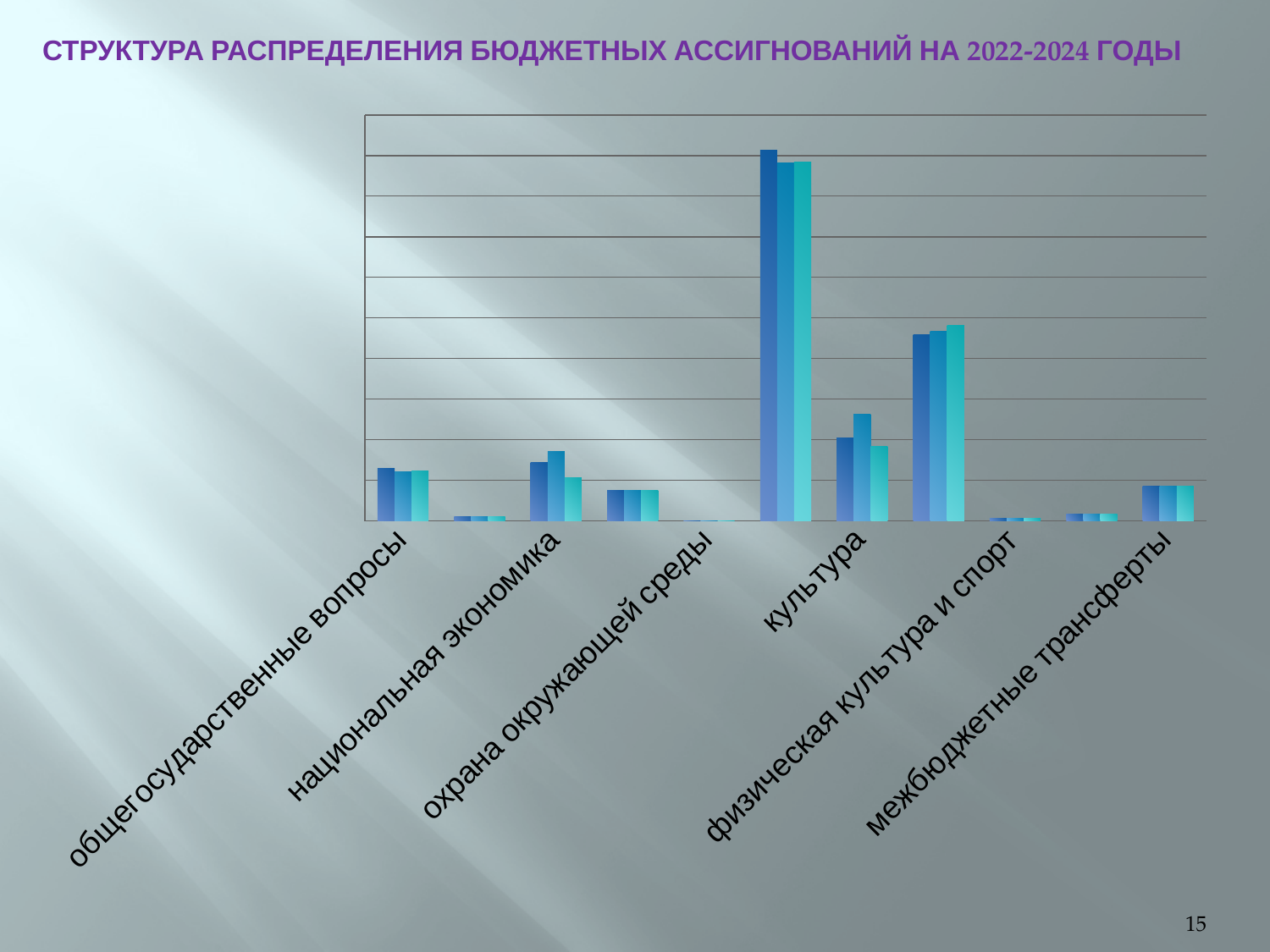

СТРУКТУРА РАСПРЕДЕЛЕНИЯ БЮДЖЕТНЫХ АССИГНОВАНИЙ НА 2022-2024 ГОДЫ

### Chart

| Category | 2022 | 2023 | 2024 |
|---|---|---|---|
| общегосударственные вопросы | 64.7 | 60.9 | 61.4 |
| национальная безопасность
и правоохранительная деятельность | 5.6 | 5.5 | 5.6 |
| национальная экономика | 72.4 | 85.7 | 53.2 |
| жилищно-коммунальное хозяйство | 37.6 | 37.3 | 37.4 |
| охрана окружающей среды | 0.1 | 0.1 | 0.1 |
| образование | 456.2 | 440.4 | 442.3 |
| культура | 101.7 | 131.0 | 92.1 |
| социальная политика | 229.4 | 233.4 | 240.6 |
| физическая культура и спорт | 3.1 | 3.1 | 3.1 |
| средства массовой информации | 8.1 | 8.1 | 8.1 |
| межбюджетные трансферты | 43.2 | 43.2 | 43.2 |
15